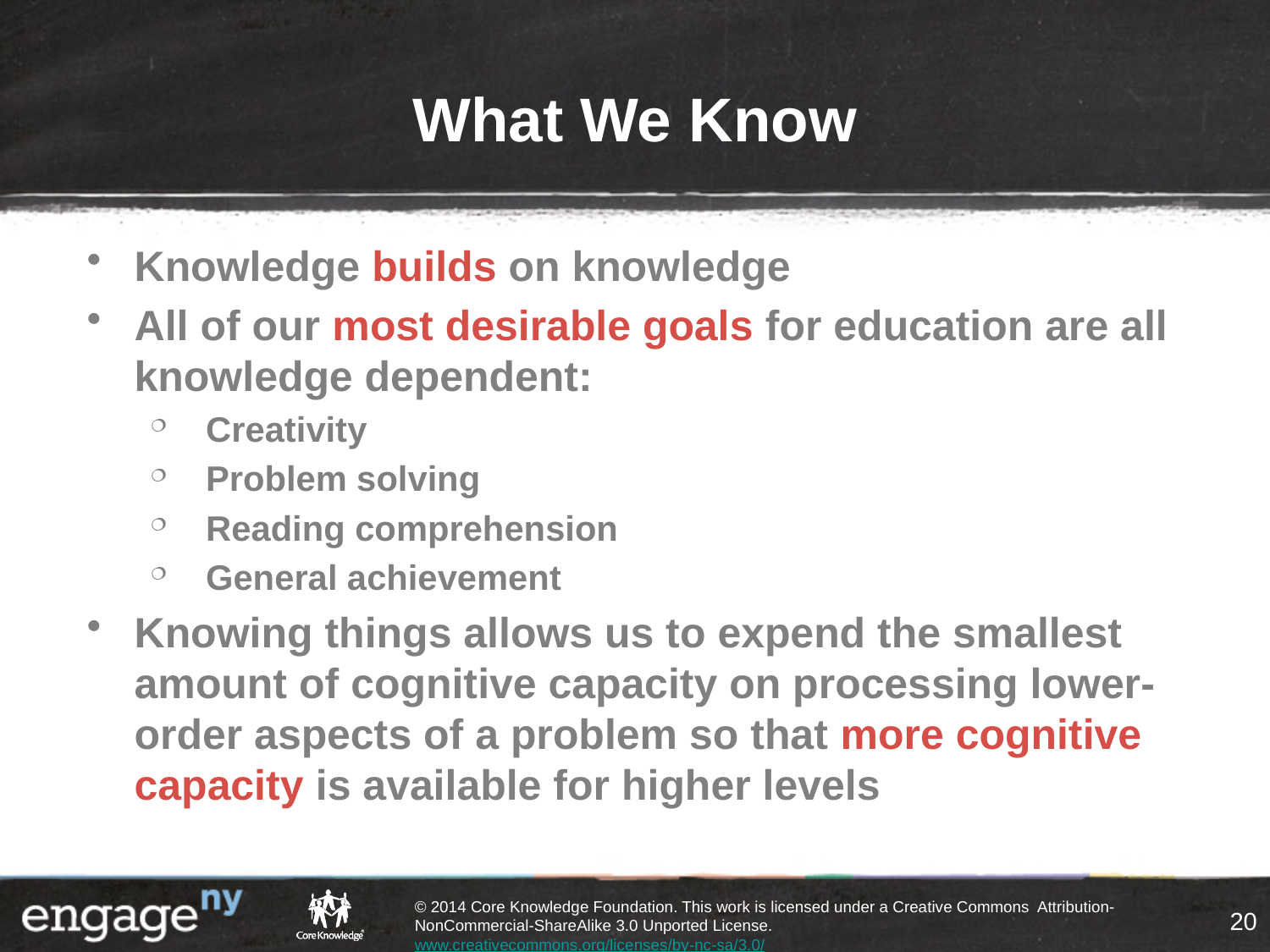

# What We Know
Knowledge builds on knowledge
All of our most desirable goals for education are all knowledge dependent:
Creativity
Problem solving
Reading comprehension
General achievement
Knowing things allows us to expend the smallest amount of cognitive capacity on processing lower-order aspects of a problem so that more cognitive capacity is available for higher levels
20